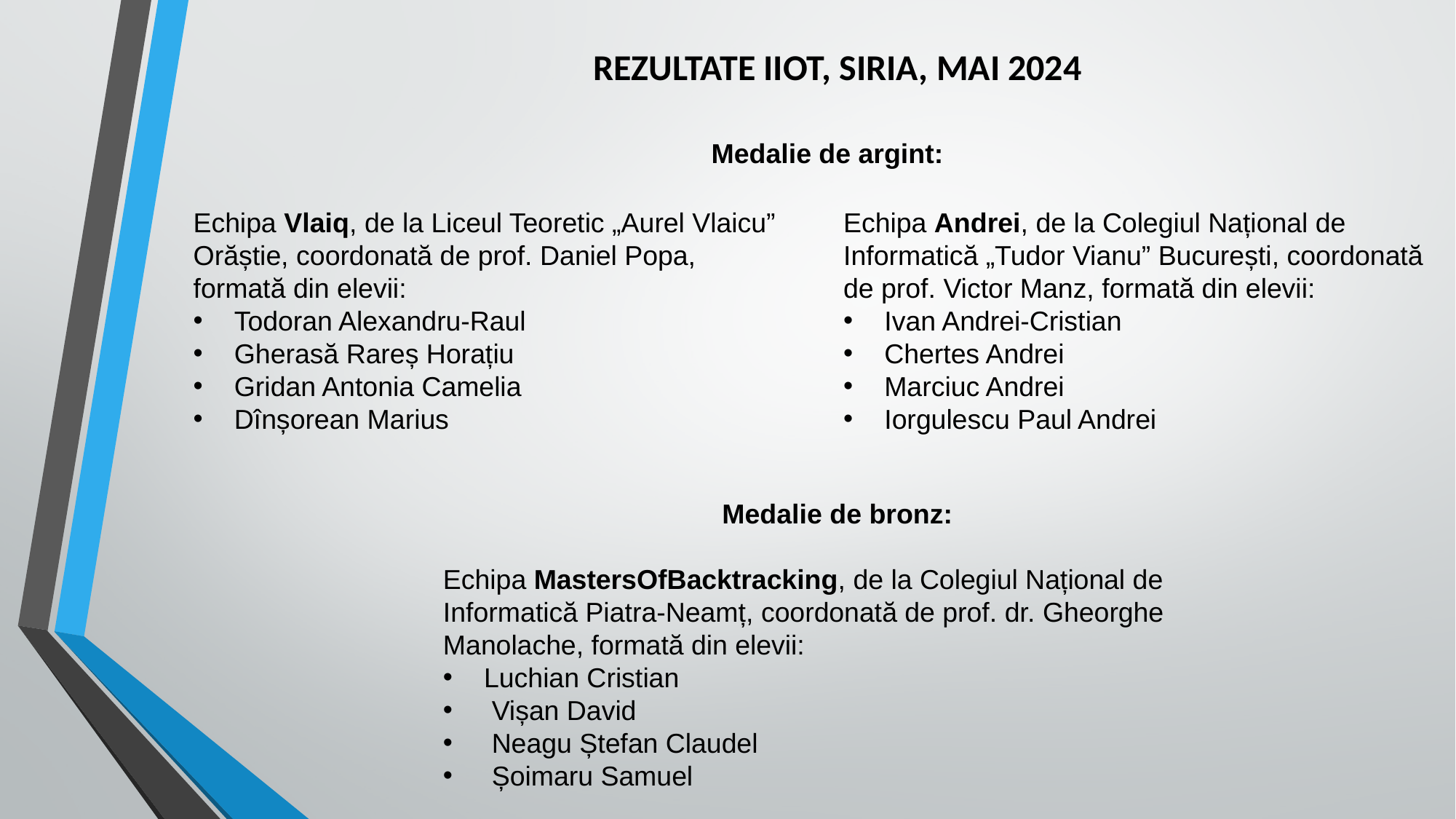

REZULTATE IIOT, SIRIA, MAI 2024
Medalie de argint:
Echipa Vlaiq, de la Liceul Teoretic „Aurel Vlaicu” Orăștie, coordonată de prof. Daniel Popa, formată din elevii:
Todoran Alexandru-Raul
Gherasă Rareș Horațiu
Gridan Antonia Camelia
Dînșorean Marius

Echipa Andrei, de la Colegiul Național de Informatică „Tudor Vianu” București, coordonată de prof. Victor Manz, formată din elevii:
Ivan Andrei-Cristian
Chertes Andrei
Marciuc Andrei
Iorgulescu Paul Andrei
Medalie de bronz:

Echipa MastersOfBacktracking, de la Colegiul Național de Informatică Piatra-Neamț, coordonată de prof. dr. Gheorghe Manolache, formată din elevii:
Luchian Cristian
 Vișan David
 Neagu Ștefan Claudel
 Șoimaru Samuel